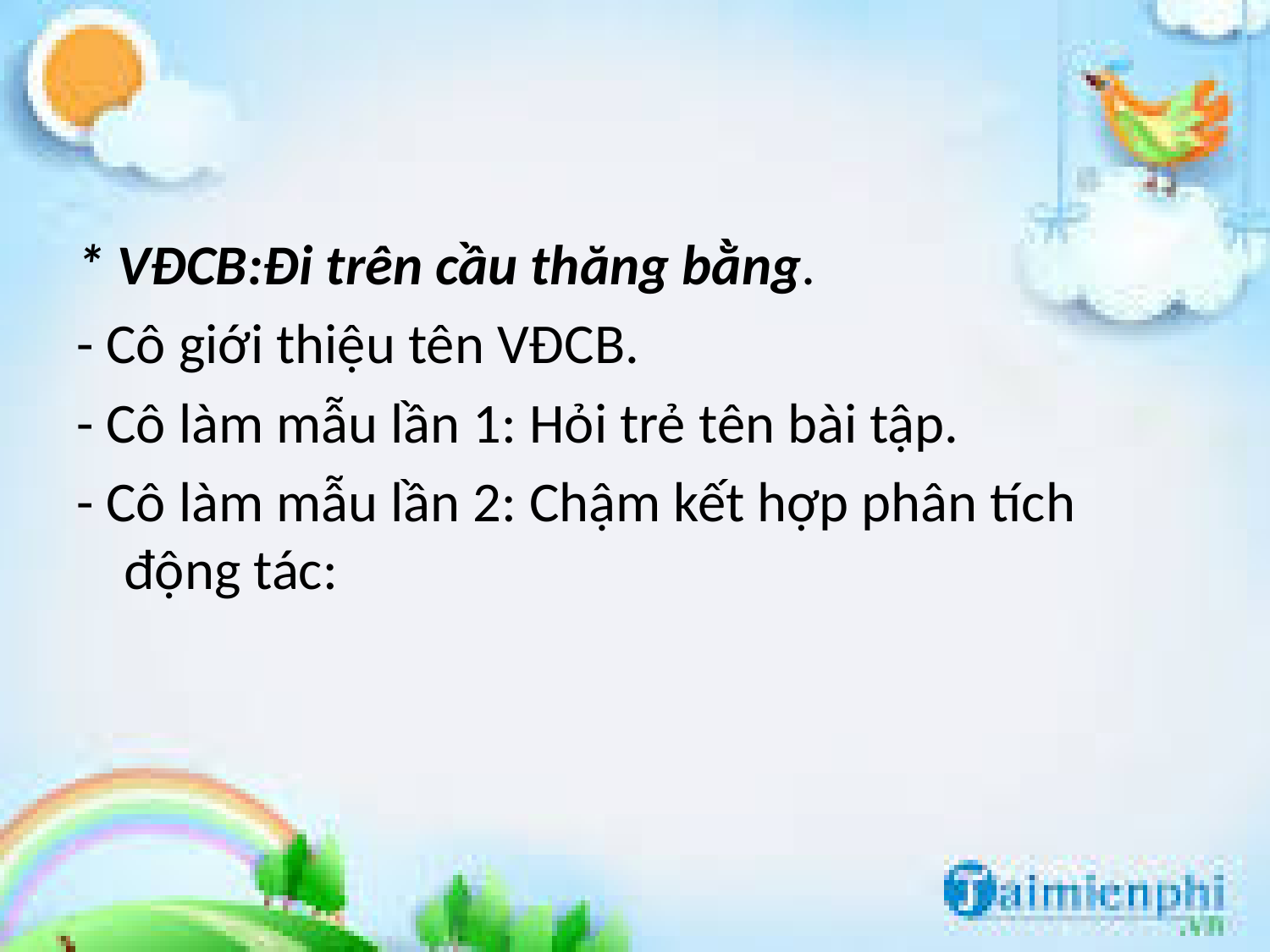

* VĐCB:Đi trên cầu thăng bằng.
- Cô giới thiệu tên VĐCB.
- Cô làm mẫu lần 1: Hỏi trẻ tên bài tập.
- Cô làm mẫu lần 2: Chậm kết hợp phân tích động tác: